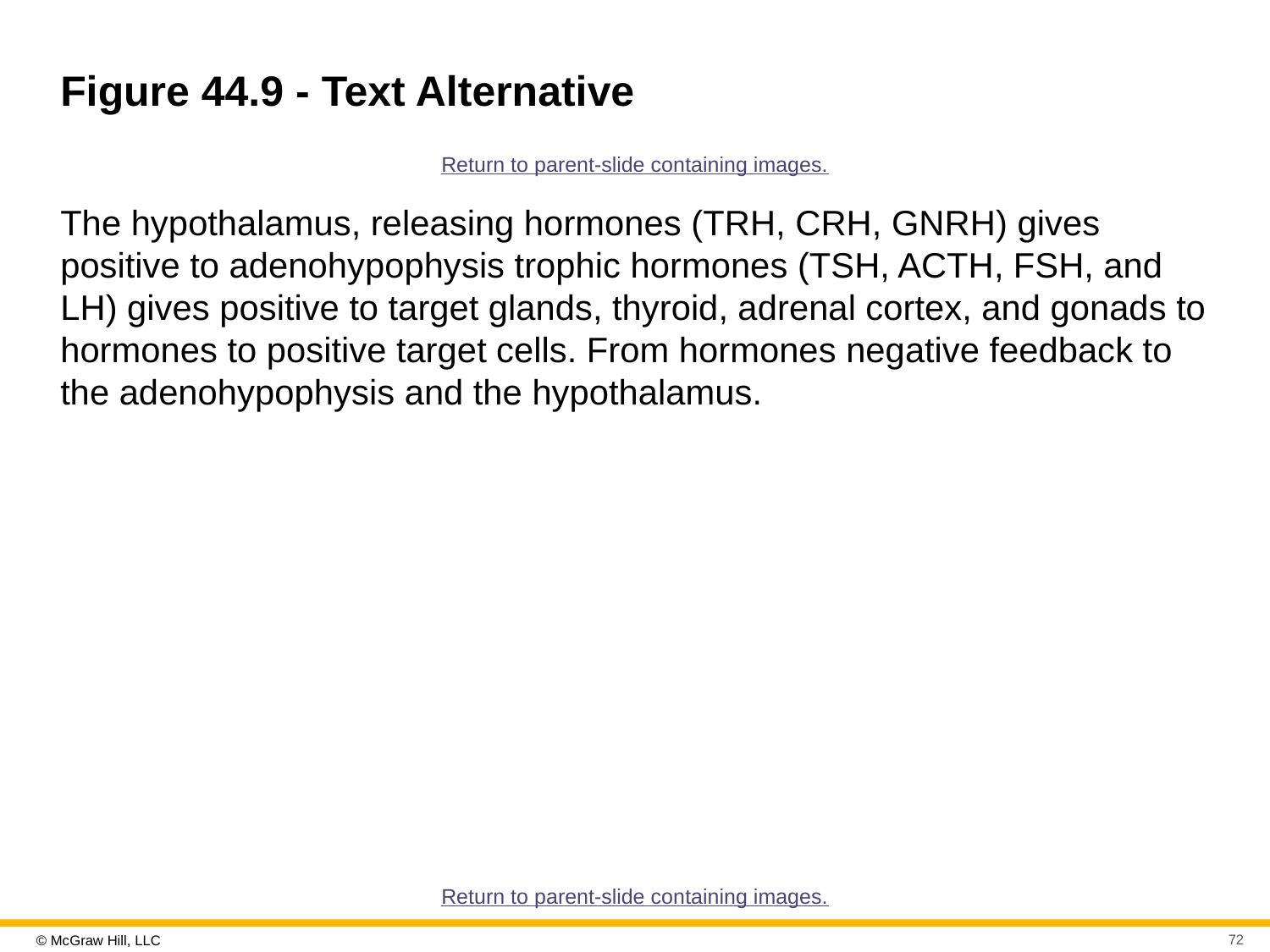

# Figure 44.9 - Text Alternative
Return to parent-slide containing images.
The hypothalamus, releasing hormones (TRH, CRH, GNRH) gives positive to adenohypophysis trophic hormones (TSH, ACTH, FSH, and LH) gives positive to target glands, thyroid, adrenal cortex, and gonads to hormones to positive target cells. From hormones negative feedback to the adenohypophysis and the hypothalamus.
Return to parent-slide containing images.
72